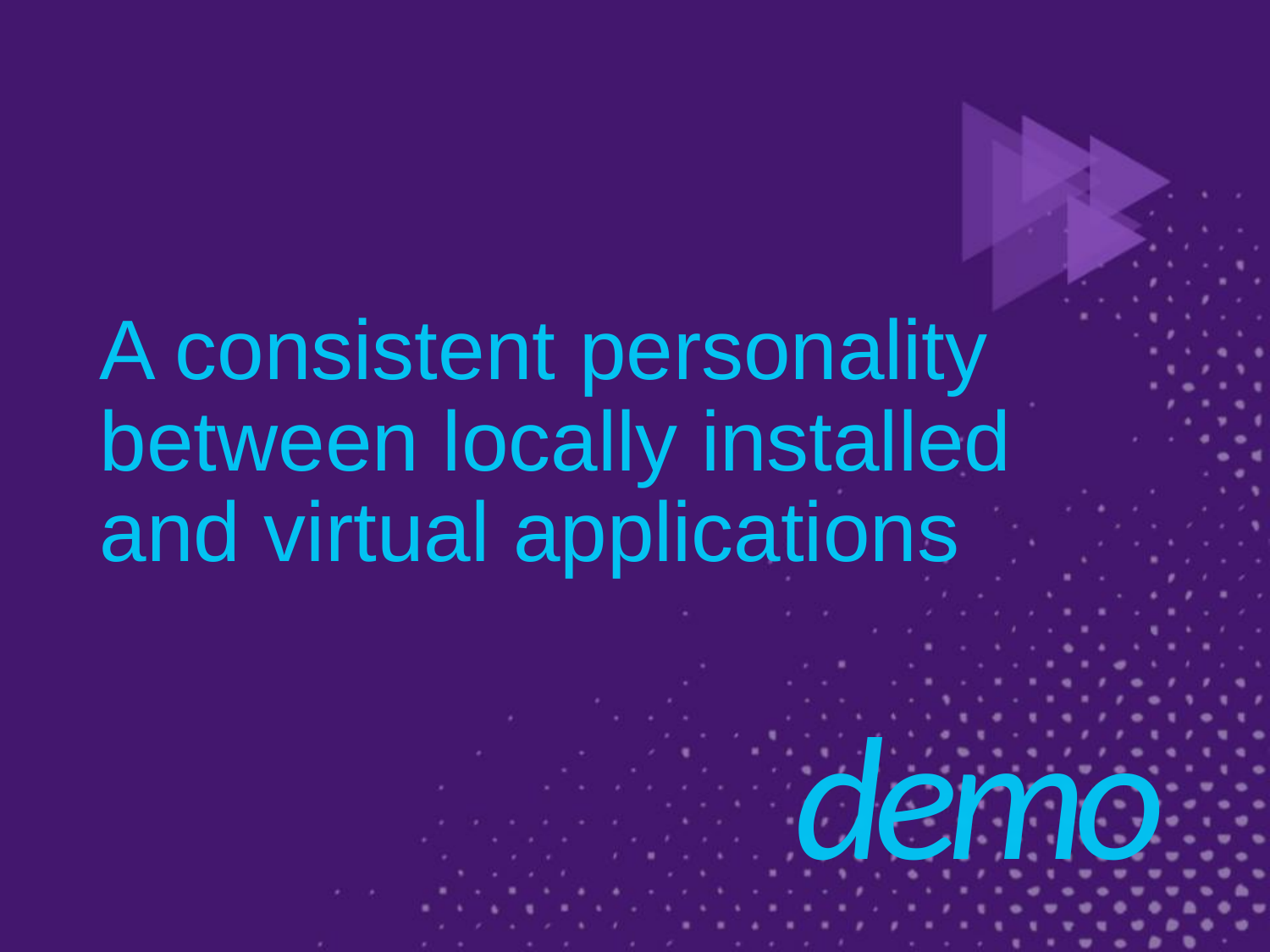

# A consistent personality between locally installed and virtual applications
demo